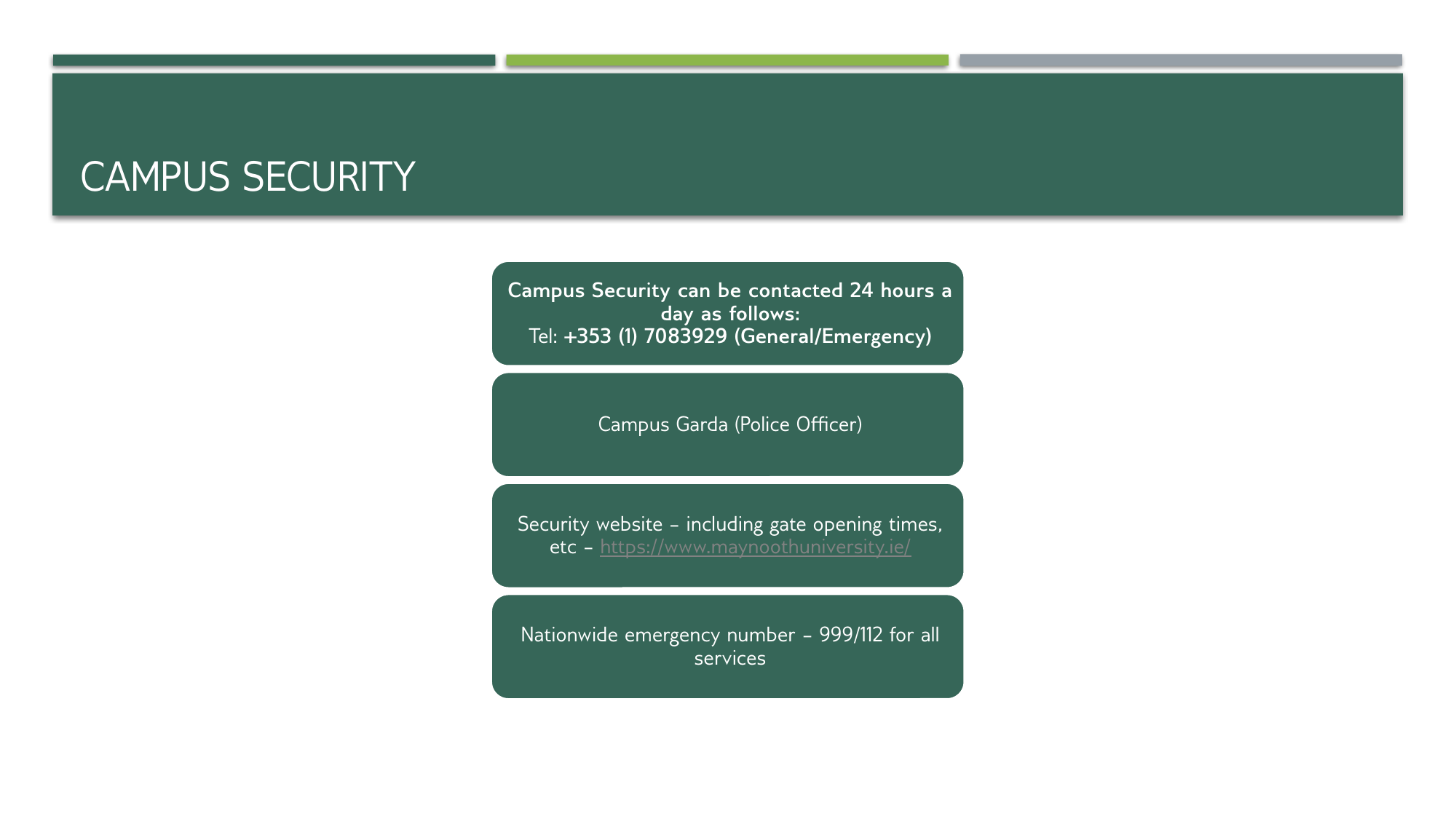

# Campus security
Campus Security can be contacted 24 hours a day as follows:
Tel: +353 (1) 7083929 (General/Emergency)
Campus Garda (Police Officer)
Security website – including gate opening times, etc – https://www.maynoothuniversity.ie/
Nationwide emergency number – 999/112 for all services